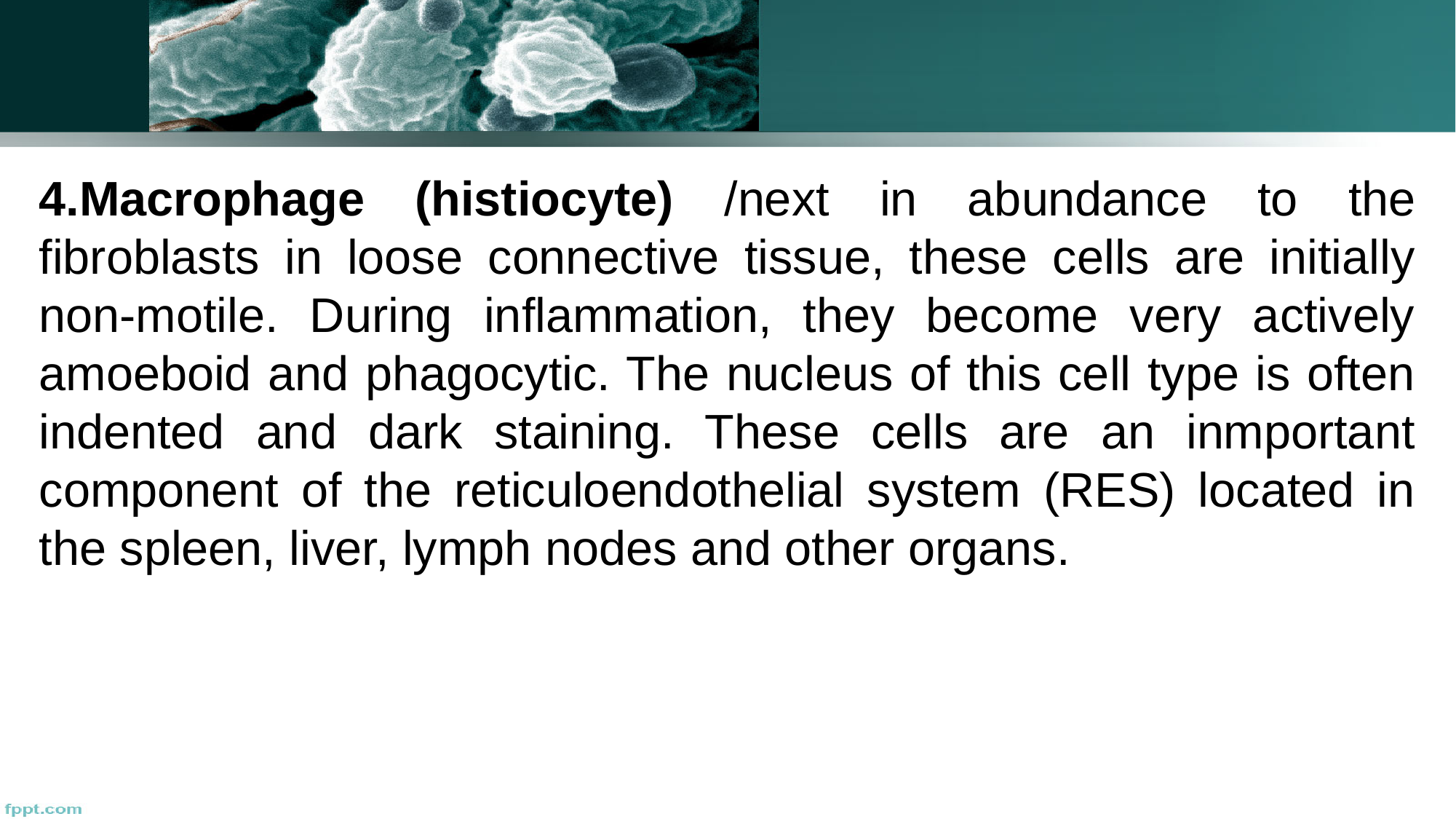

4.Macrophage (histiocyte) /next in abundance to the fibroblasts in loose connective tissue, these cells are initially non-motile. During inflammation, they become very actively amoeboid and phagocytic. The nucleus of this cell type is often indented and dark staining. These cells are an inmportant component of the reticuloendothelial system (RES) located in the spleen, liver, lymph nodes and other organs.